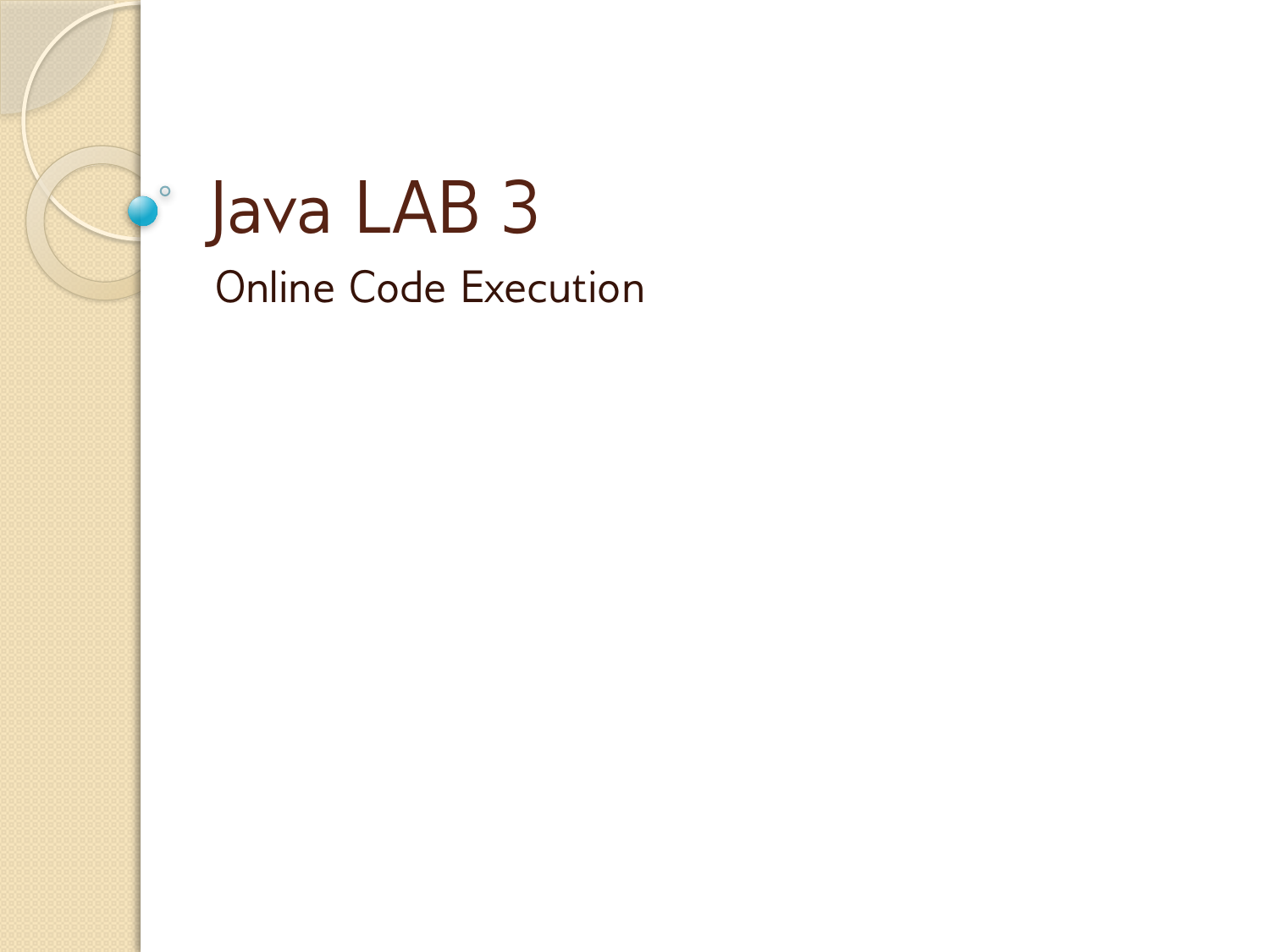

# Java LAB 3
Online Code Execution